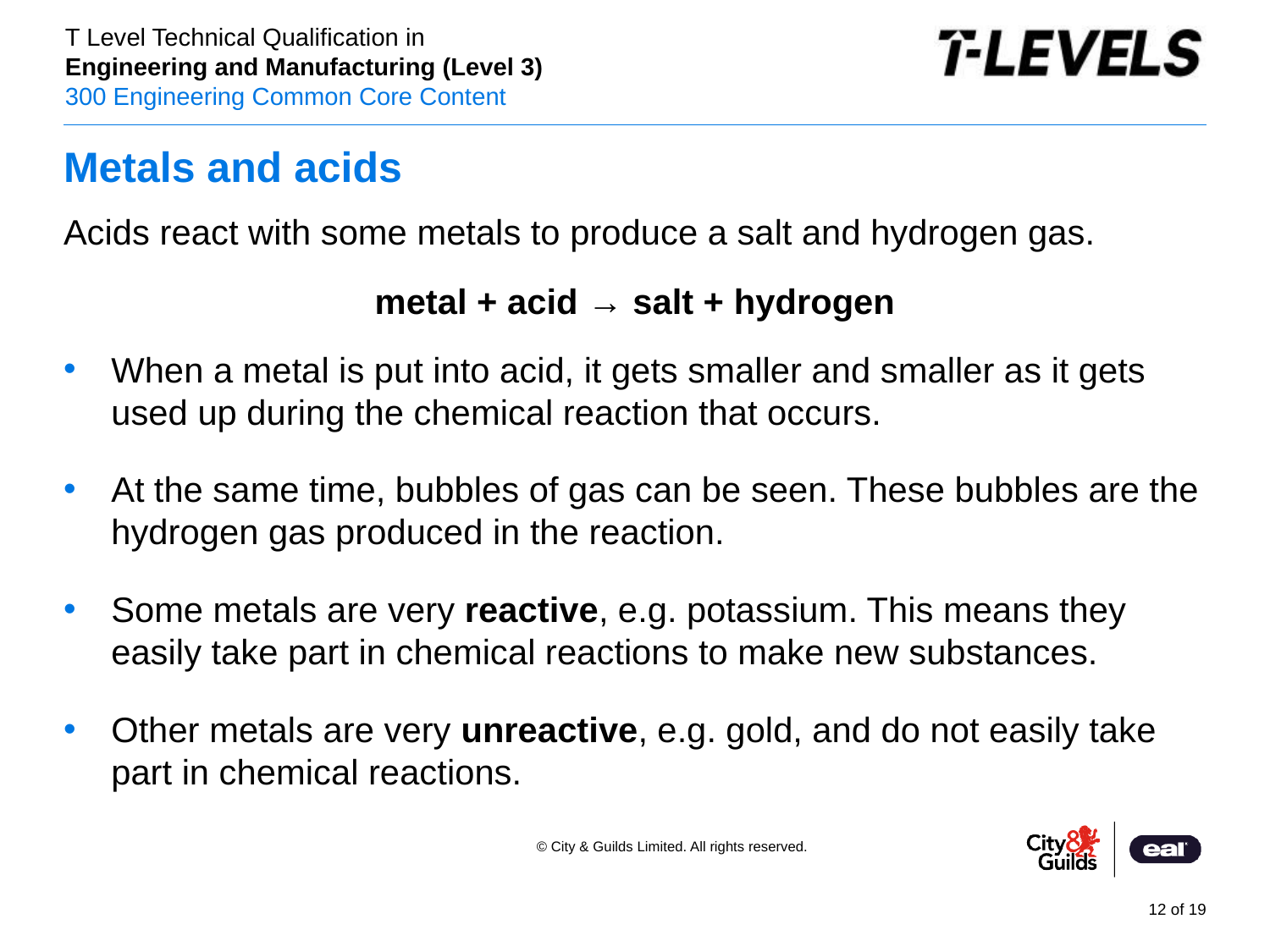

# Metals and acids
Acids react with some metals to produce a salt and hydrogen gas.
metal + acid → salt + hydrogen
When a metal is put into acid, it gets smaller and smaller as it gets used up during the chemical reaction that occurs.
At the same time, bubbles of gas can be seen. These bubbles are the hydrogen gas produced in the reaction.
Some metals are very reactive, e.g. potassium. This means they easily take part in chemical reactions to make new substances.
Other metals are very unreactive, e.g. gold, and do not easily take part in chemical reactions.